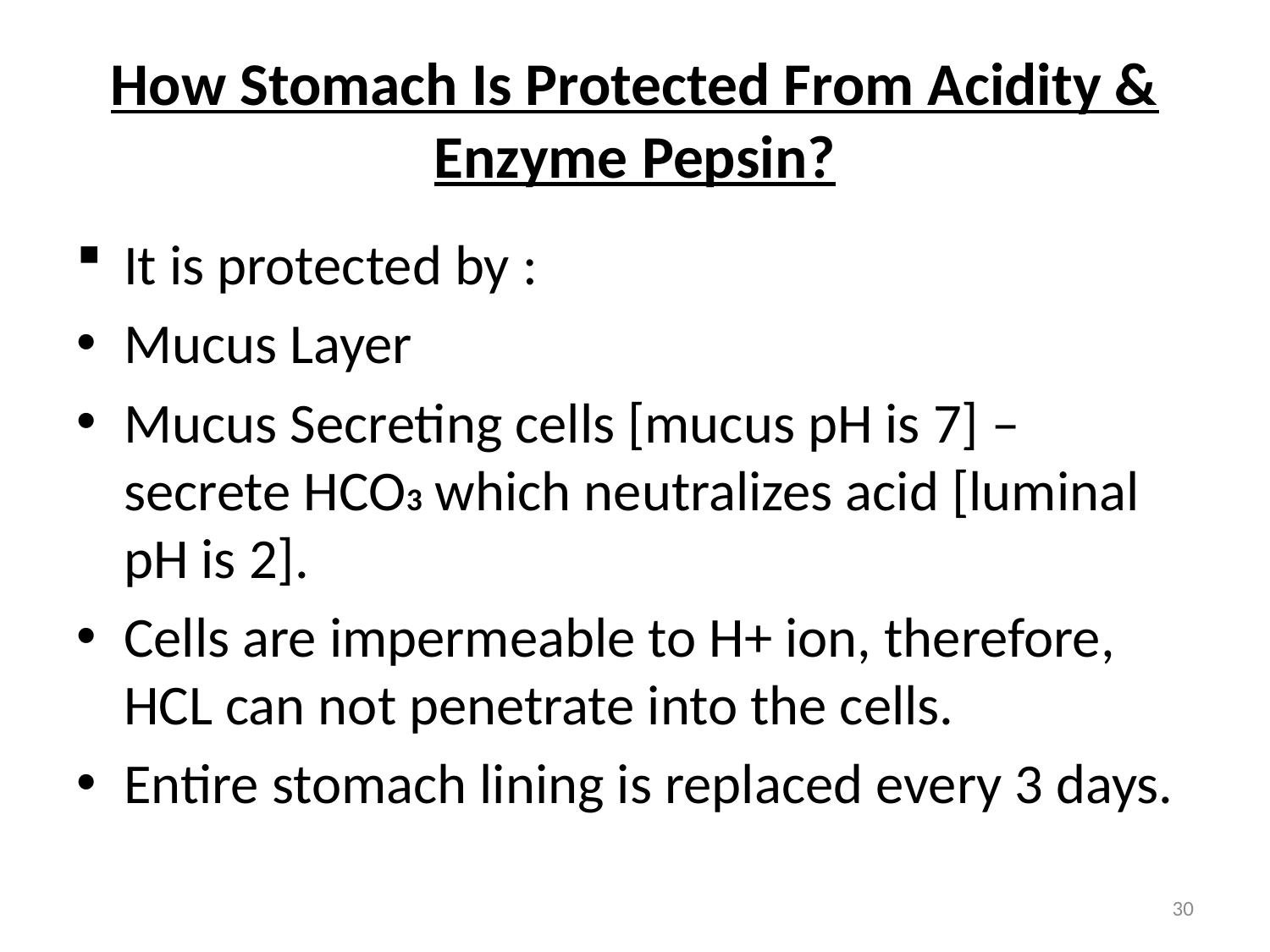

# How Stomach Is Protected From Acidity & Enzyme Pepsin?
It is protected by :
Mucus Layer
Mucus Secreting cells [mucus pH is 7] – secrete HCO3 which neutralizes acid [luminal pH is 2].
Cells are impermeable to H+ ion, therefore, HCL can not penetrate into the cells.
Entire stomach lining is replaced every 3 days.

30